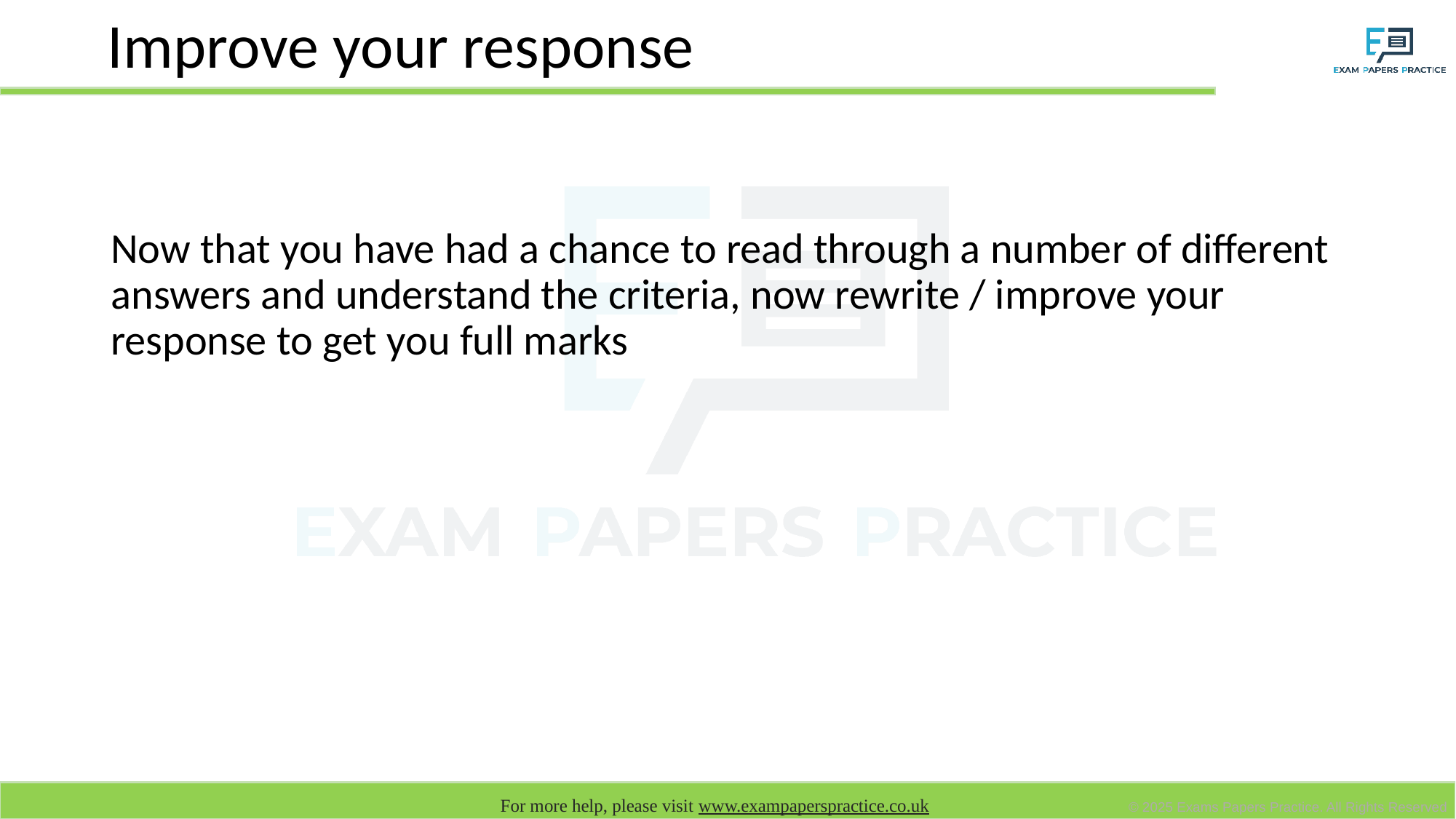

# Improve your response
Now that you have had a chance to read through a number of different answers and understand the criteria, now rewrite / improve your response to get you full marks